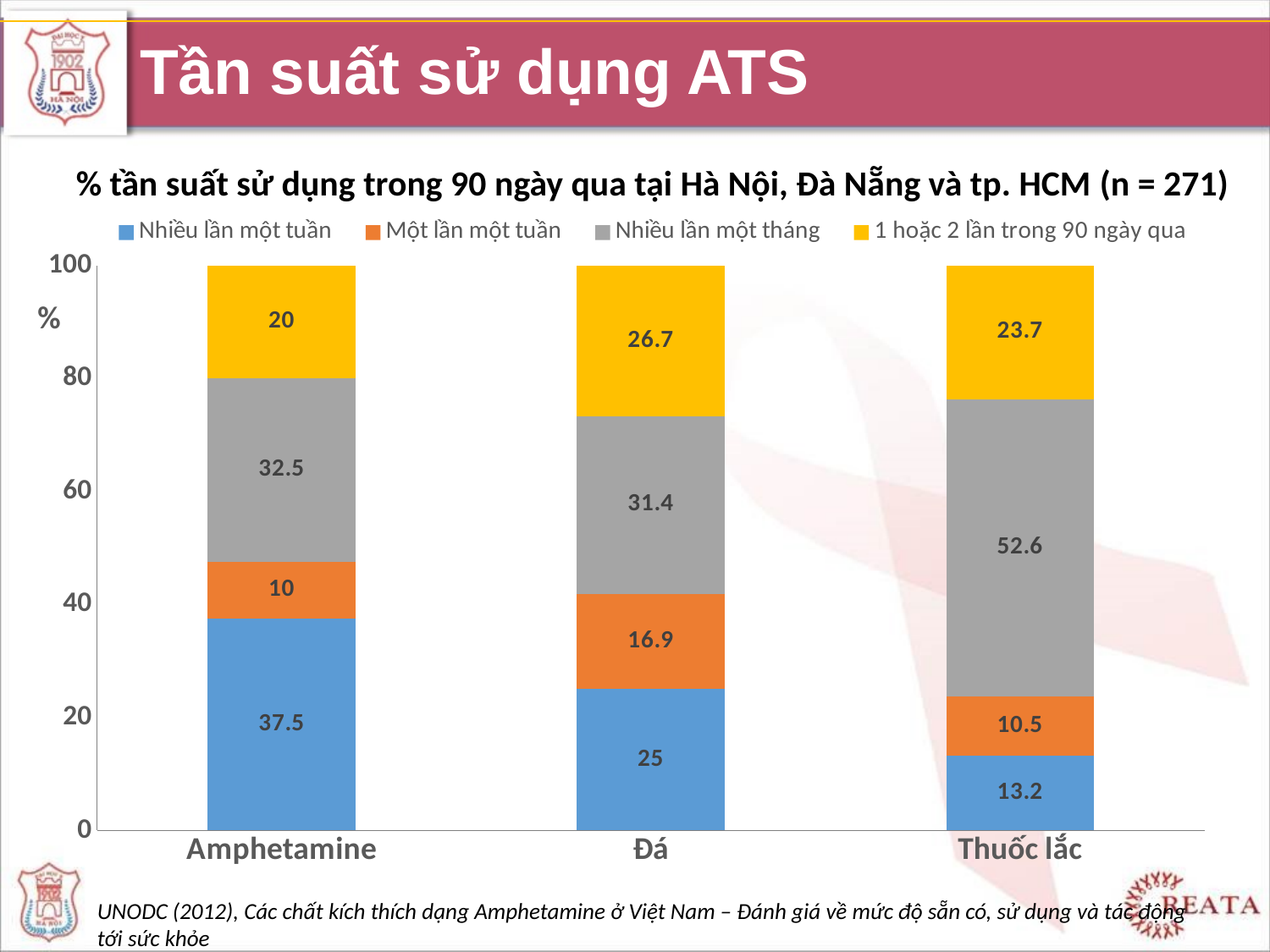

# Tần suất sử dụng ATS
% tần suất sử dụng trong 90 ngày qua tại Hà Nội, Đà Nẵng và tp. HCM (n = 271)

### Chart

| Category | Nhiều lần một tuần | Một lần một tuần | Nhiều lần một tháng | 1 hoặc 2 lần trong 90 ngày qua |
|---|---|---|---|---|
| Amphetamine | 37.5 | 10.0 | 32.5 | 20.0 |
| Đá | 25.0 | 16.9 | 31.4 | 26.7 |
| Thuốc lắc | 13.2 | 10.5 | 52.6 | 23.7 |
UNODC (2012), Các chất kích thích dạng Amphetamine ở Việt Nam – Đánh giá về mức độ sẵn có, sử dụng và tác động tới sức khỏe